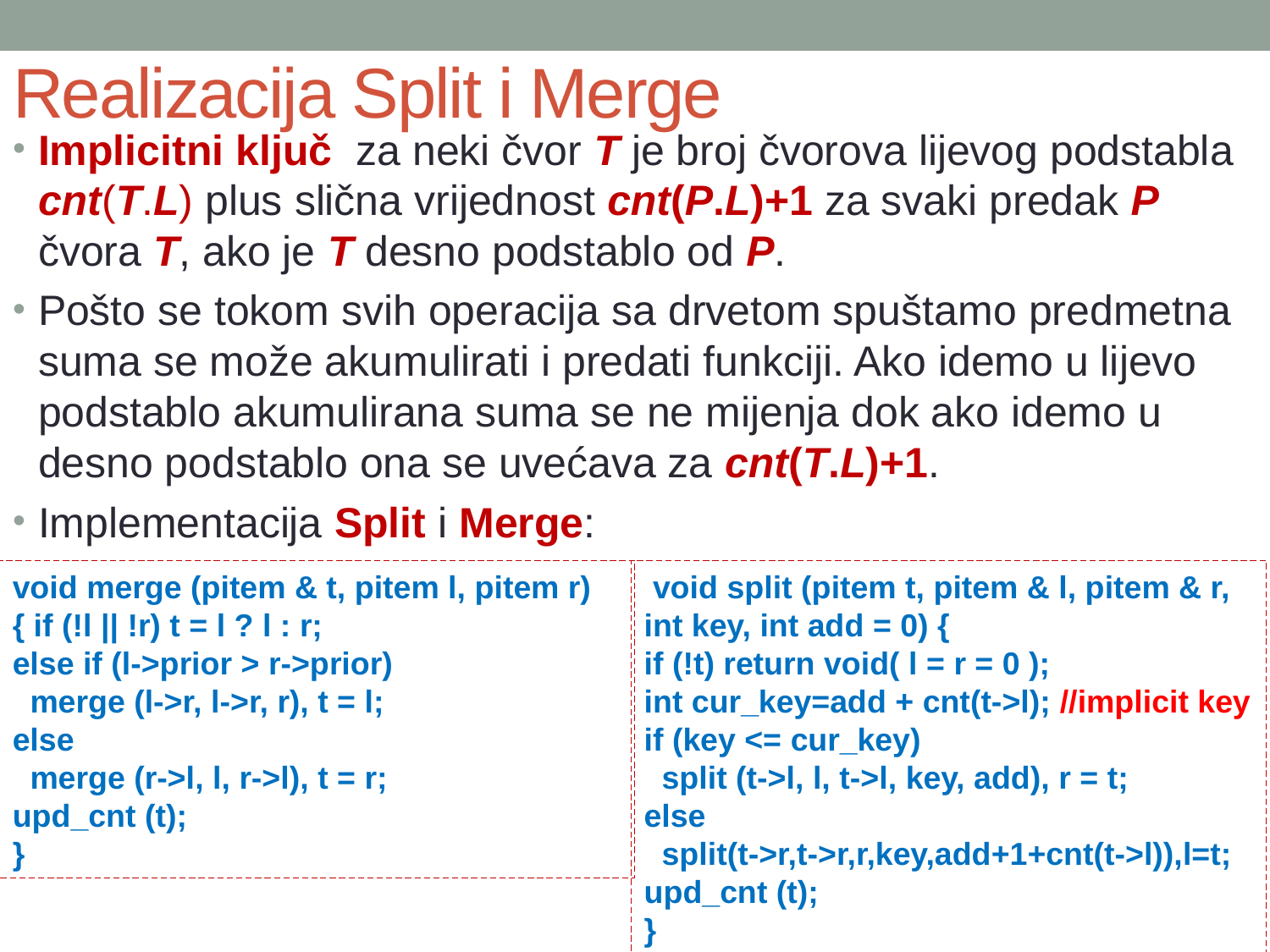

# Realizacija Split i Merge
Implicitni ključ  za neki čvor T je broj čvorova lijevog podstabla cnt(T.L) plus slična vrijednost cnt(P.L)+1 za svaki predak P čvora T, ako je T desno podstablo od P.
Pošto se tokom svih operacija sa drvetom spuštamo predmetna suma se može akumulirati i predati funkciji. Ako idemo u lijevo podstablo akumulirana suma se ne mijenja dok ako idemo u desno podstablo ona se uvećava za cnt(T.L)+1.
Implementacija Split i Merge:

 void split (pitem t, pitem & l, pitem & r, int key, int add = 0) {
if (!t) return void( l = r = 0 );
int cur_key=add + cnt(t->l); //implicit key if (key <= cur_key)
  split (t->l, l, t->l, key, add), r = t;
else
  split(t->r,t->r,r,key,add+1+cnt(t->l)),l=t;
upd_cnt (t);
}
void merge (pitem & t, pitem l, pitem r) { if (!l || !r) t = l ? l : r;
else if (l->prior > r->prior)
  merge (l->r, l->r, r), t = l;
else
  merge (r->l, l, r->l), t = r;
upd_cnt (t);
}